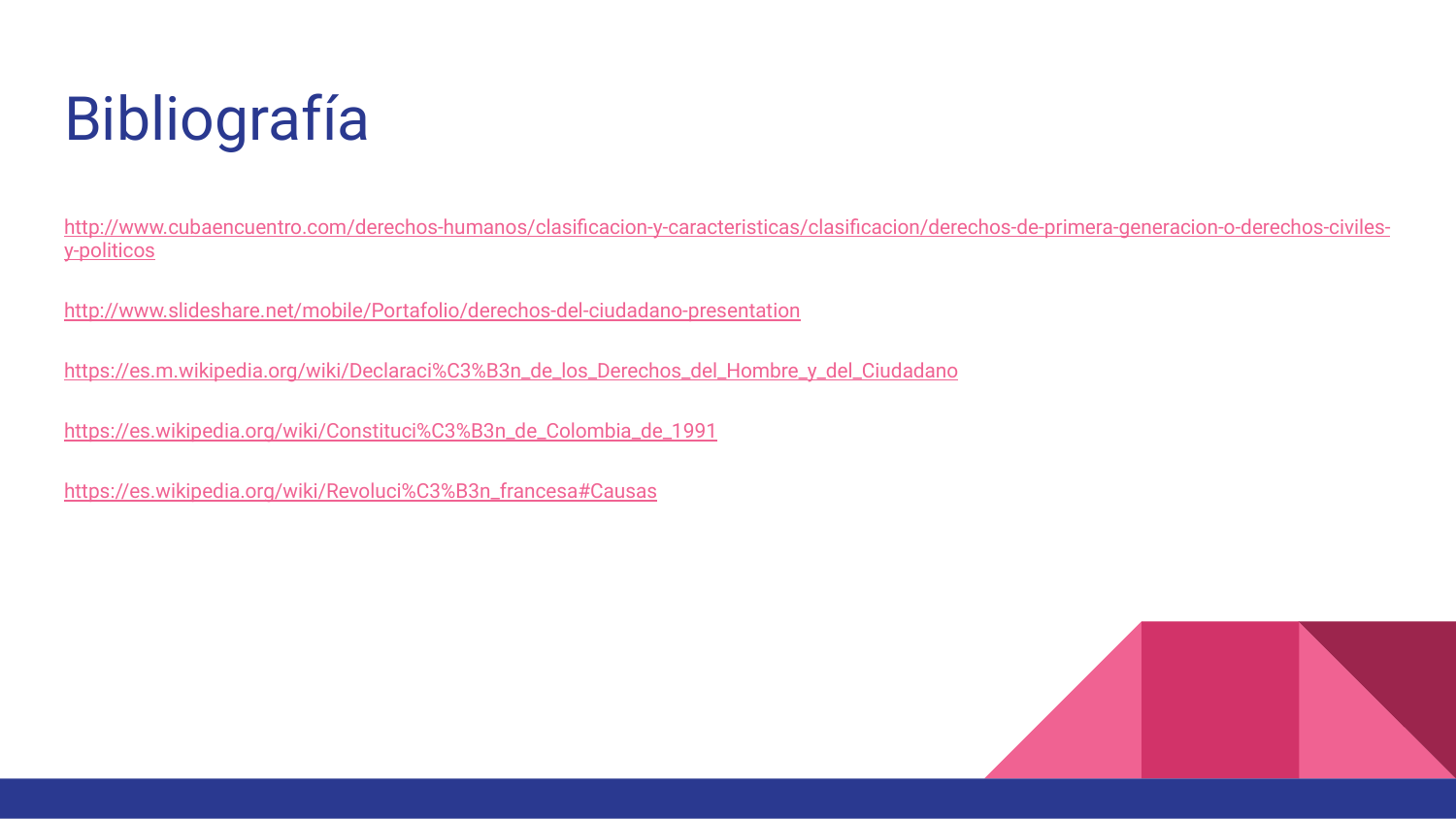

# Bibliografía
http://www.cubaencuentro.com/derechos-humanos/clasificacion-y-caracteristicas/clasificacion/derechos-de-primera-generacion-o-derechos-civiles-y-politicos
http://www.slideshare.net/mobile/Portafolio/derechos-del-ciudadano-presentation
https://es.m.wikipedia.org/wiki/Declaraci%C3%B3n_de_los_Derechos_del_Hombre_y_del_Ciudadano
https://es.wikipedia.org/wiki/Constituci%C3%B3n_de_Colombia_de_1991
https://es.wikipedia.org/wiki/Revoluci%C3%B3n_francesa#Causas